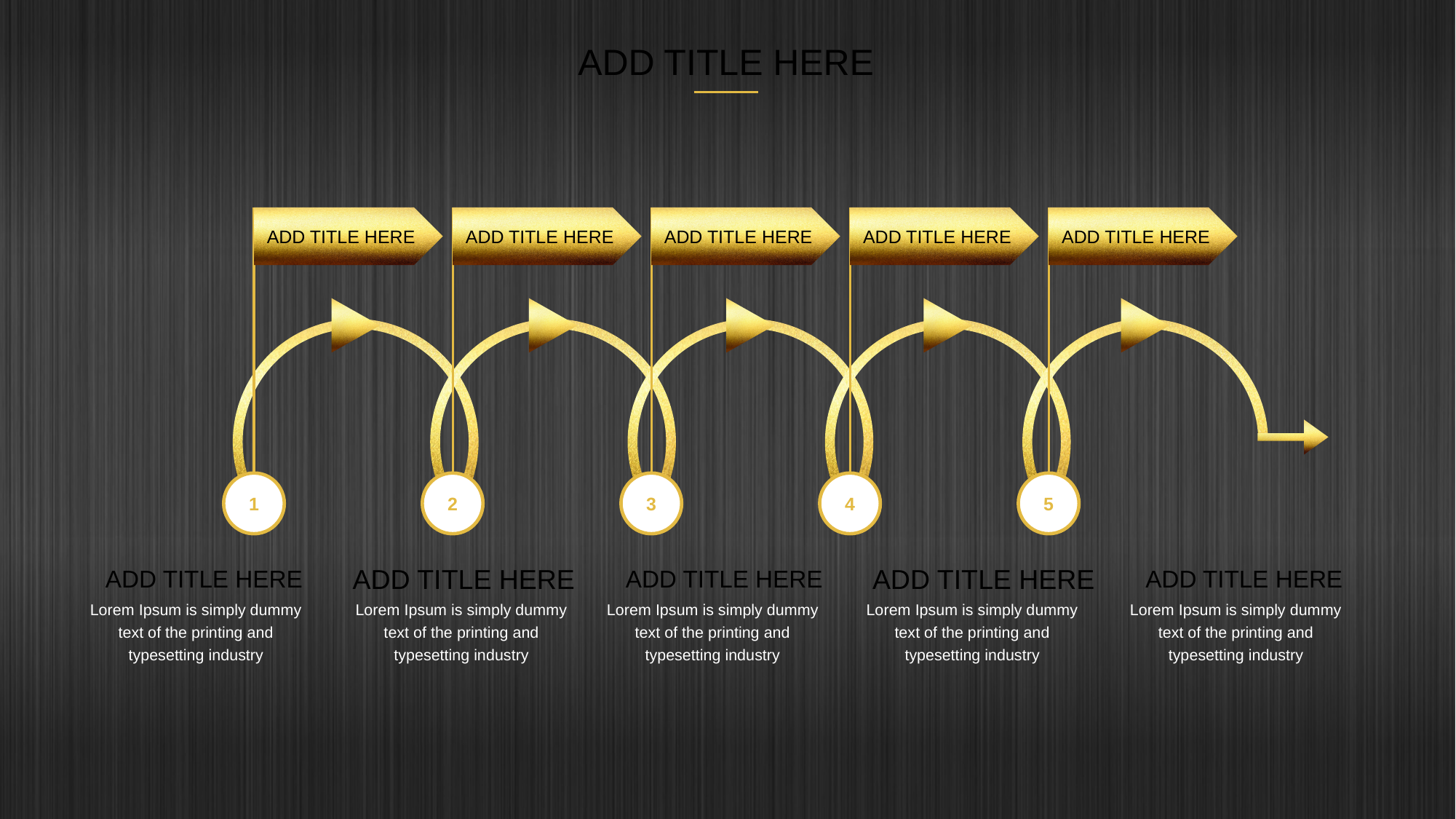

ADD TITLE HERE
ADD TITLE HERE
ADD TITLE HERE
ADD TITLE HERE
ADD TITLE HERE
ADD TITLE HERE

1
2
3
4
5
ADD TITLE HERE
Lorem Ipsum is simply dummy text of the printing and typesetting industry
ADD TITLE HERE
Lorem Ipsum is simply dummy text of the printing and typesetting industry
ADD TITLE HERE
Lorem Ipsum is simply dummy text of the printing and typesetting industry
ADD TITLE HERE
Lorem Ipsum is simply dummy text of the printing and typesetting industry
ADD TITLE HERE
Lorem Ipsum is simply dummy text of the printing and typesetting industry